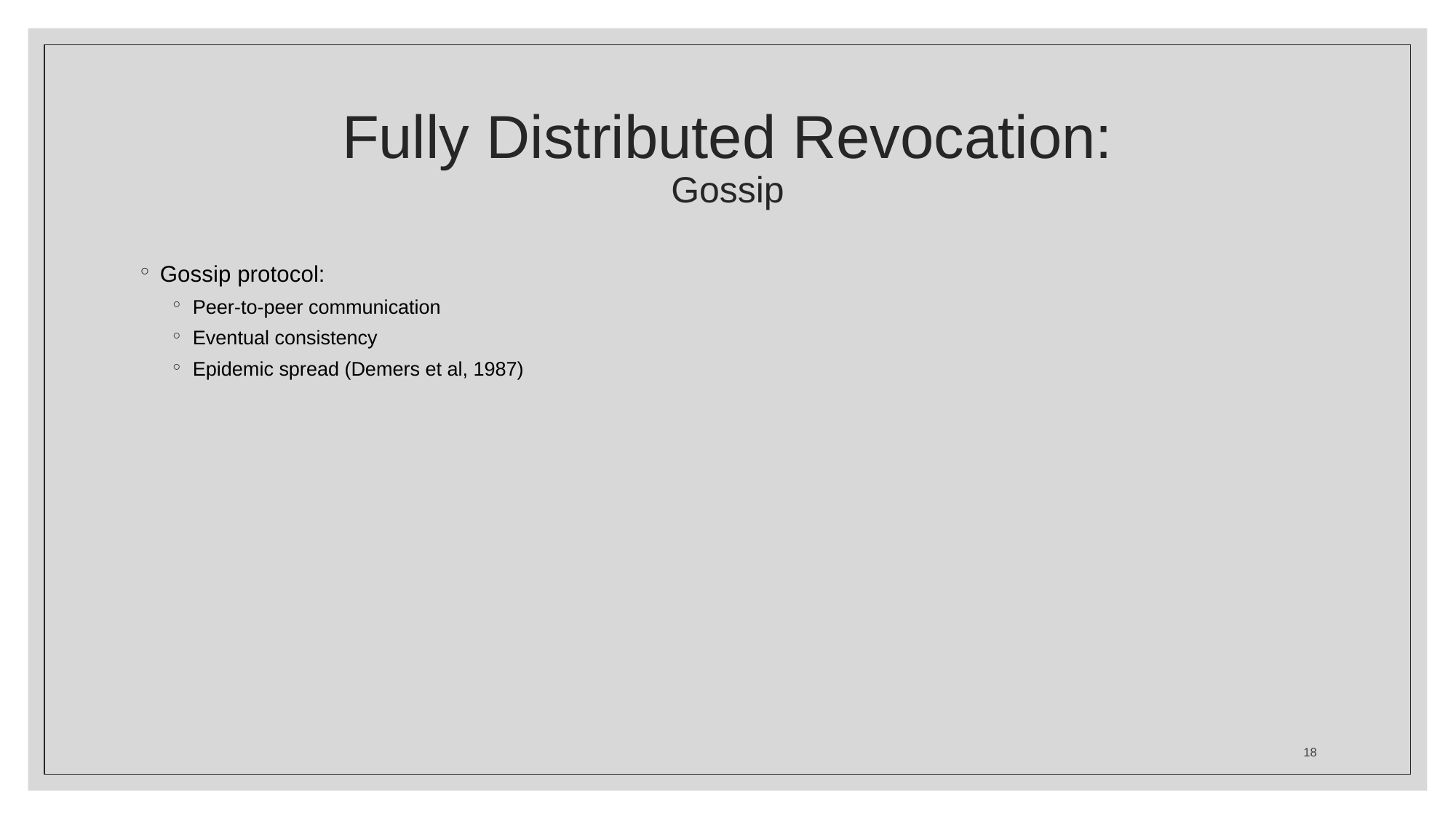

# Fully Distributed Revocation: Gossip
Gossip protocol:
Peer-to-peer communication
Eventual consistency
Epidemic spread (Demers et al, 1987)
18